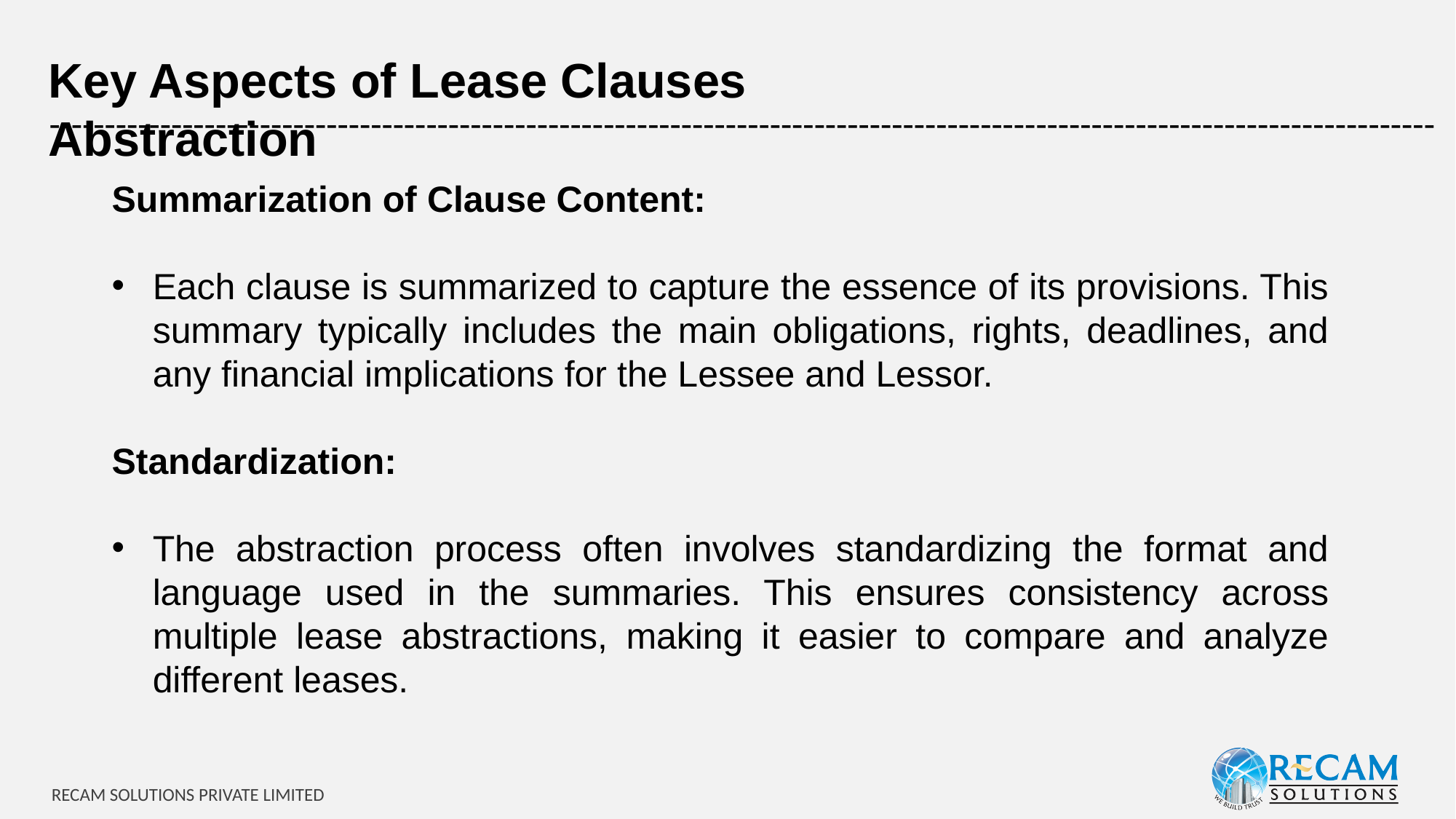

Key Aspects of Lease Clauses Abstraction

-----------------------------------------------------------------------------------------------------------------------------
Summarization of Clause Content:

Each clause is summarized to capture the essence of its provisions. This summary typically includes the main obligations, rights, deadlines, and any financial implications for the Lessee and Lessor.

Standardization:

The abstraction process often involves standardizing the format and language used in the summaries. This ensures consistency across multiple lease abstractions, making it easier to compare and analyze different leases.
RECAM SOLUTIONS PRIVATE LIMITED